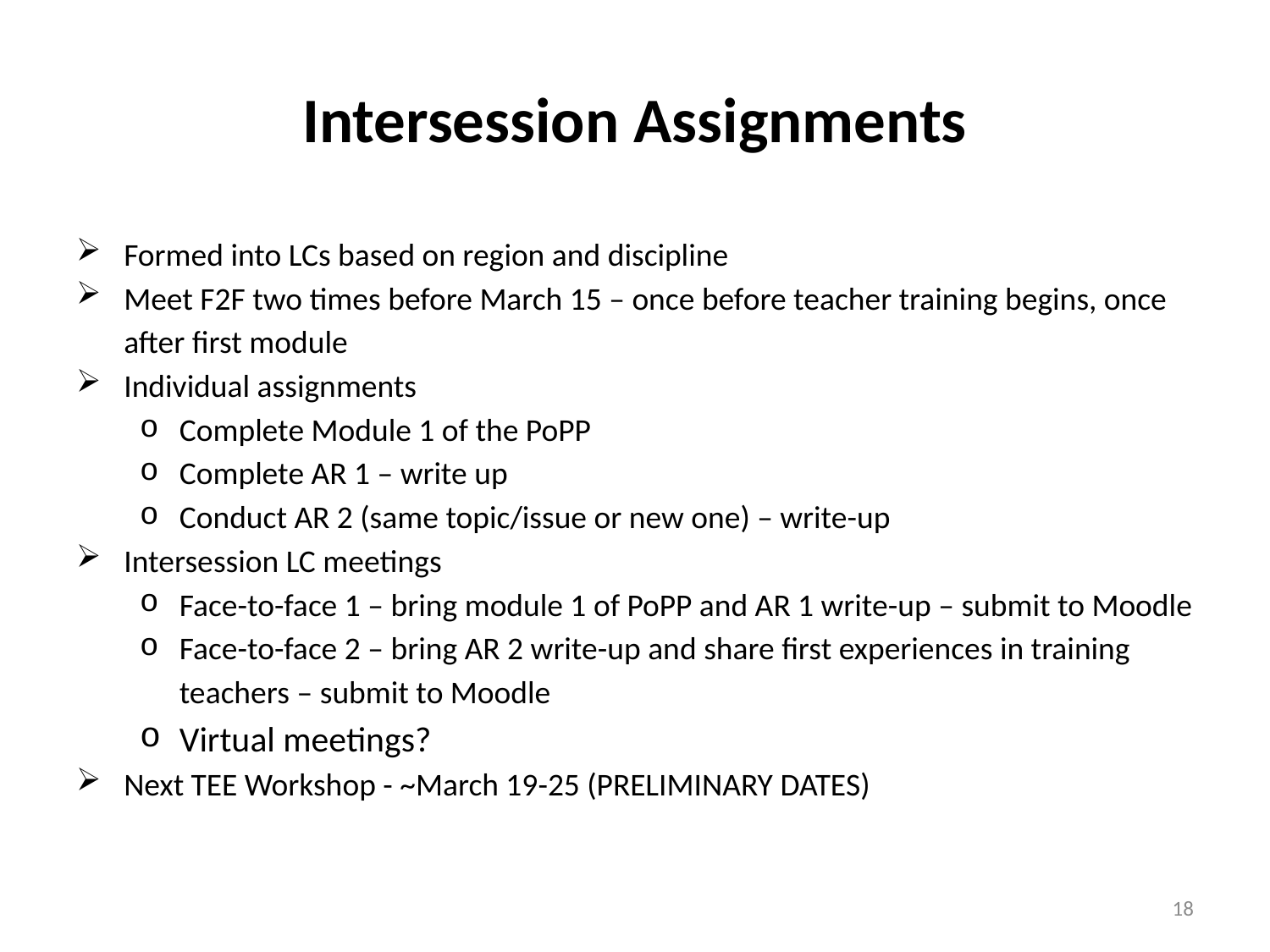

# Intersession Assignments
Formed into LCs based on region and discipline
Meet F2F two times before March 15 – once before teacher training begins, once after first module
Individual assignments
Complete Module 1 of the PoPP
Complete AR 1 – write up
Conduct AR 2 (same topic/issue or new one) – write-up
Intersession LC meetings
Face-to-face 1 – bring module 1 of PoPP and AR 1 write-up – submit to Moodle
Face-to-face 2 – bring AR 2 write-up and share first experiences in training teachers – submit to Moodle
Virtual meetings?
Next TEE Workshop - ~March 19-25 (PRELIMINARY DATES)

18